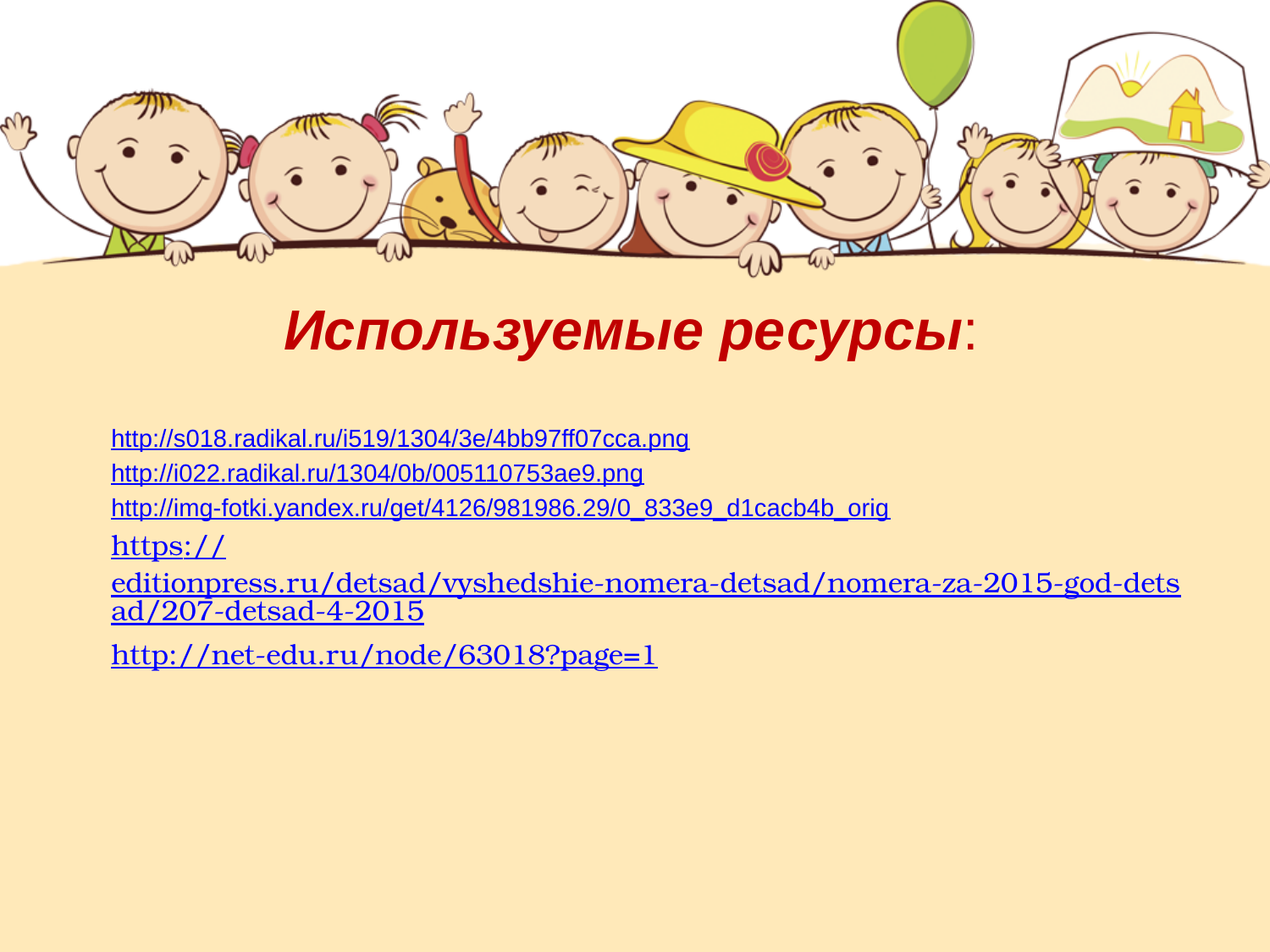

# Используемые ресурсы:
http://s018.radikal.ru/i519/1304/3e/4bb97ff07cca.png
http://i022.radikal.ru/1304/0b/005110753ae9.png
http://img-fotki.yandex.ru/get/4126/981986.29/0_833e9_d1cacb4b_orig
https://editionpress.ru/detsad/vyshedshie-nomera-detsad/nomera-za-2015-god-detsad/207-detsad-4-2015
http://net-edu.ru/node/63018?page=1